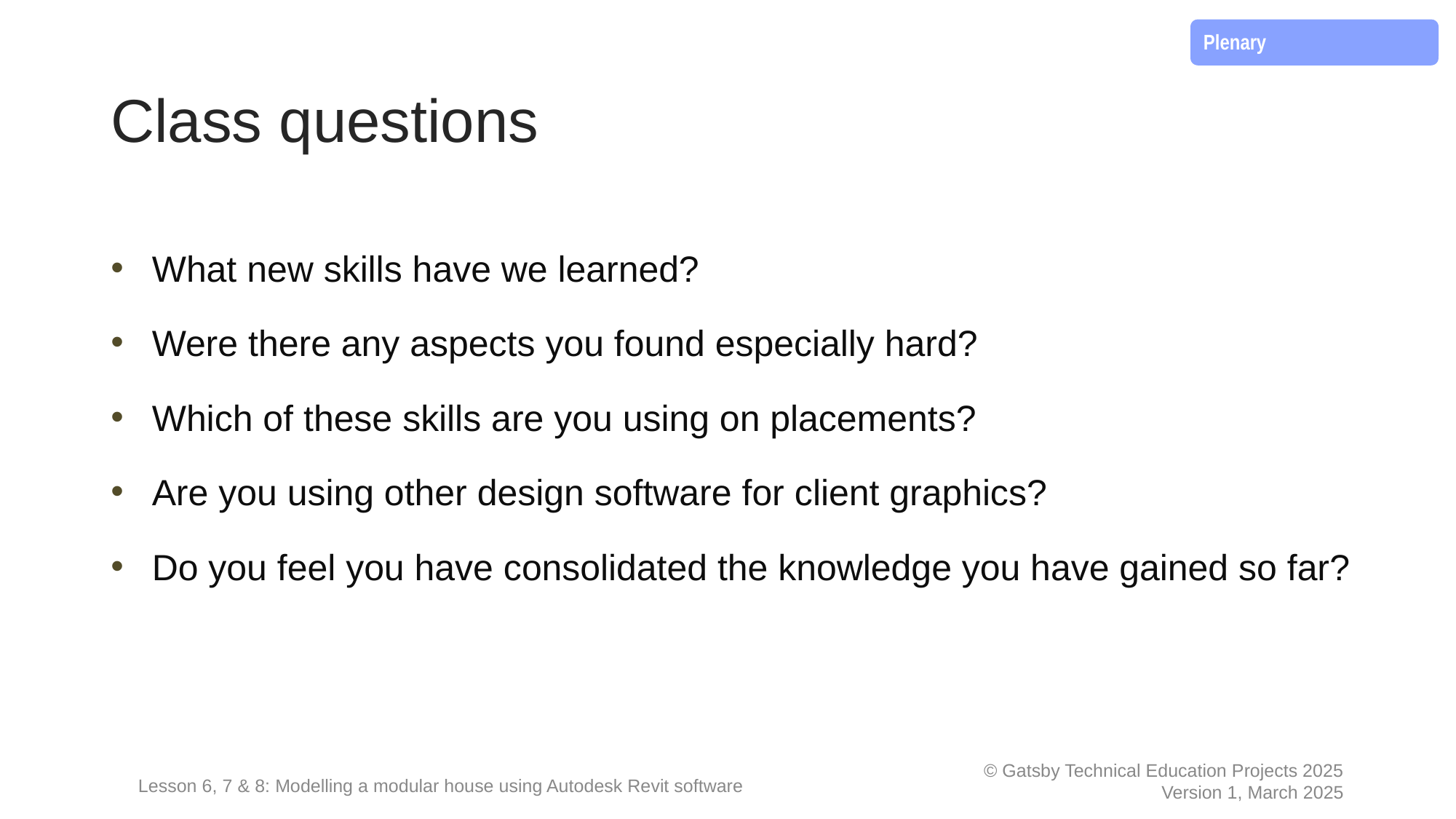

Consolidation
Plenary
# Class questions
What new skills have we learned?
Were there any aspects you found especially hard?
Which of these skills are you using on placements?
Are you using other design software for client graphics?
Do you feel you have consolidated the knowledge you have gained so far?

Lesson 6, 7 & 8: Modelling a modular house using Autodesk Revit software